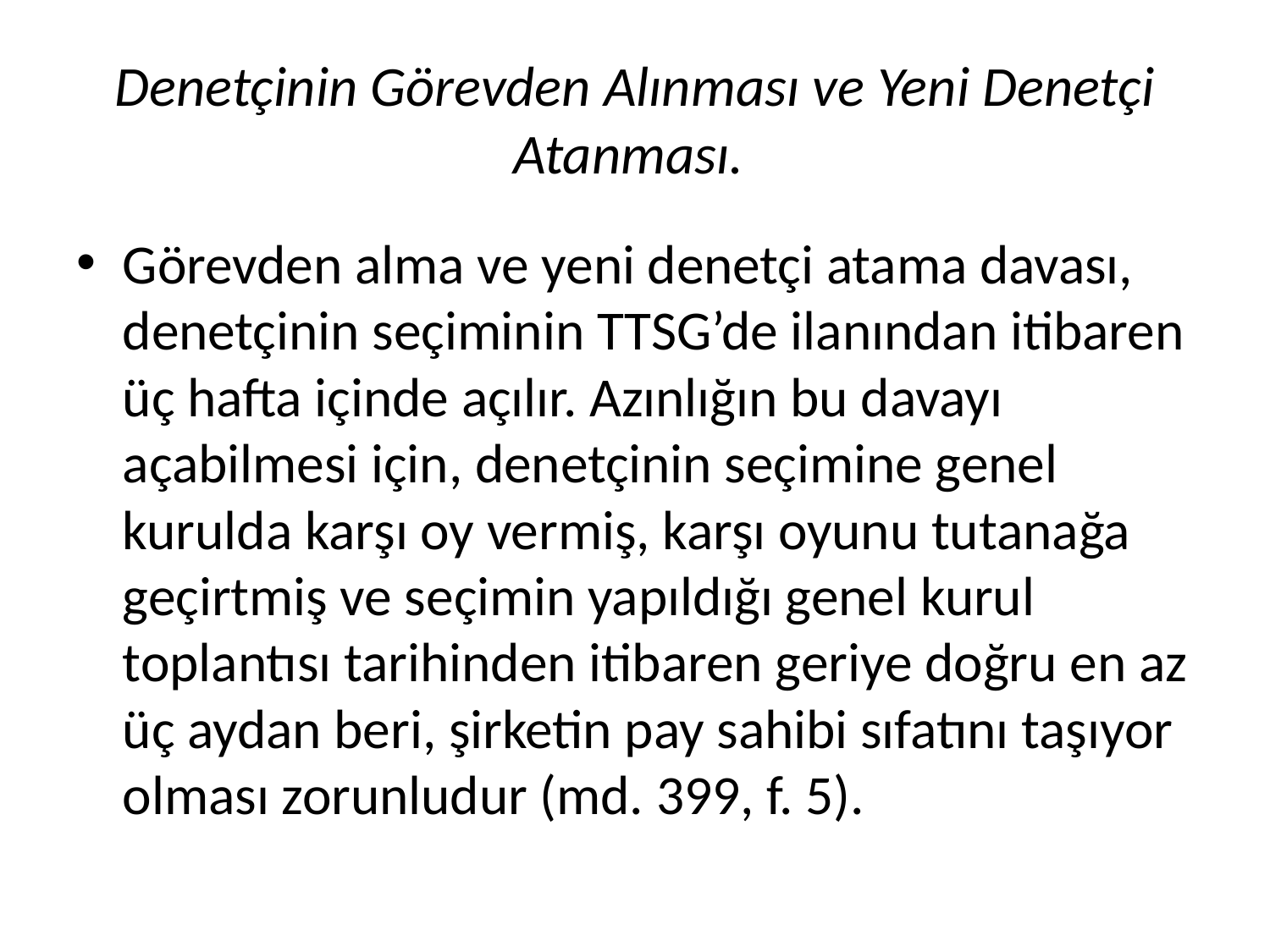

# Denetçinin Görevden Alınması ve Yeni Denetçi Atanması.
Görevden alma ve yeni denetçi atama davası, denetçinin seçiminin TTSG’de ilanından itibaren üç hafta içinde açılır. Azınlığın bu davayı açabilmesi için, denetçinin seçimine genel kurulda karşı oy vermiş, karşı oyunu tutanağa geçirtmiş ve seçimin yapıldığı genel kurul toplantısı tarihinden itibaren geriye doğru en az üç aydan beri, şirketin pay sahibi sıfatını taşıyor olması zorunludur (md. 399, f. 5).